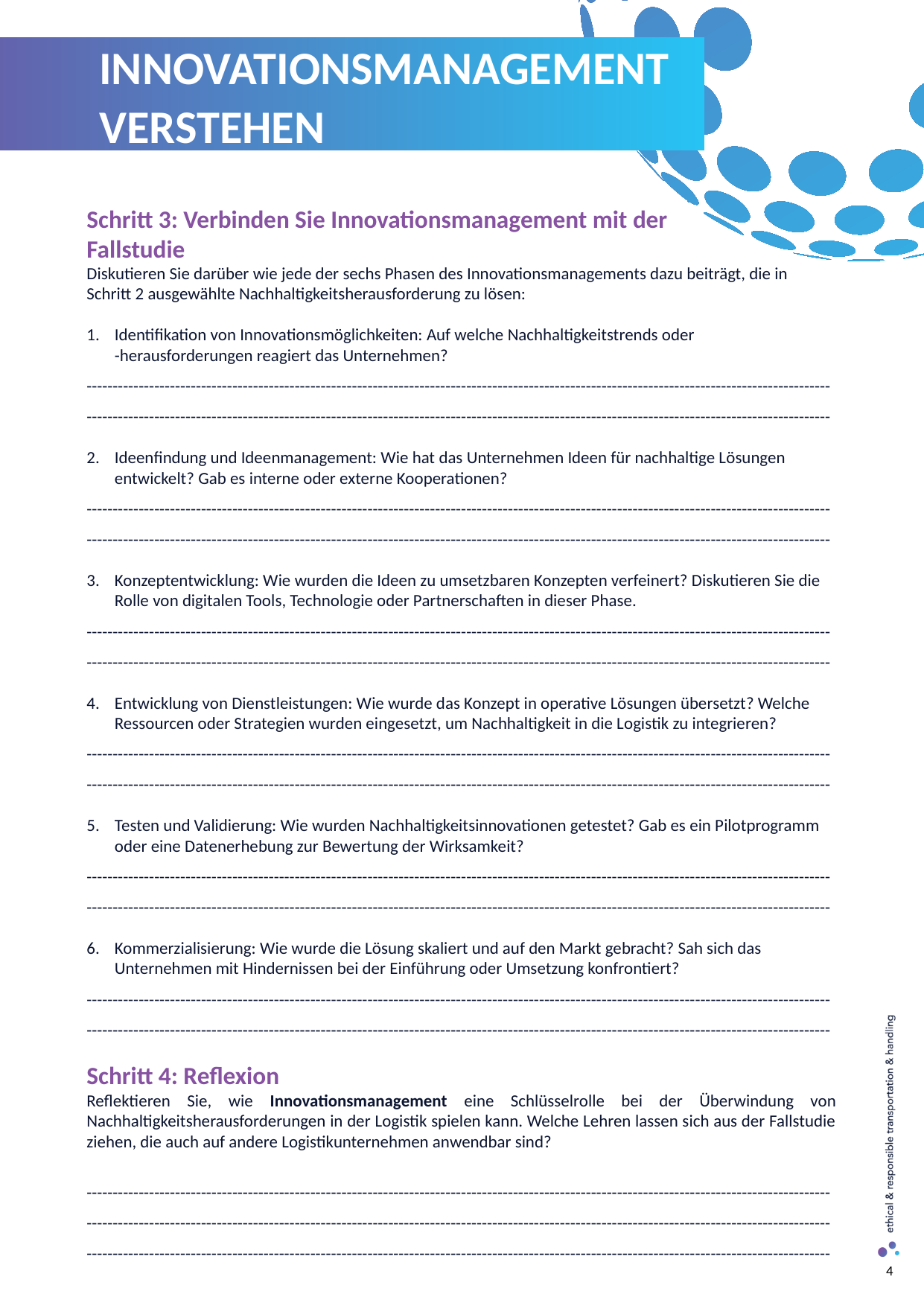

INNOVATIONSMANAGEMENT VERSTEHEN
Schritt 3: Verbinden Sie Innovationsmanagement mit der
Fallstudie
Diskutieren Sie darüber wie jede der sechs Phasen des Innovationsmanagements dazu beiträgt, die in Schritt 2 ausgewählte Nachhaltigkeitsherausforderung zu lösen:

Identifikation von Innovationsmöglichkeiten: Auf welche Nachhaltigkeitstrends oder
-herausforderungen reagiert das Unternehmen?
----------------------------------------------------------------------------------------------------------------------------------------------------------------------------------------------------------------------------------------------------------------------------------------------

Ideenfindung und Ideenmanagement: Wie hat das Unternehmen Ideen für nachhaltige Lösungen entwickelt? Gab es interne oder externe Kooperationen?
----------------------------------------------------------------------------------------------------------------------------------------------------------------------------------------------------------------------------------------------------------------------------------------------

Konzeptentwicklung: Wie wurden die Ideen zu umsetzbaren Konzepten verfeinert? Diskutieren Sie die Rolle von digitalen Tools, Technologie oder Partnerschaften in dieser Phase.
----------------------------------------------------------------------------------------------------------------------------------------------------------------------------------------------------------------------------------------------------------------------------------------------

Entwicklung von Dienstleistungen: Wie wurde das Konzept in operative Lösungen übersetzt? Welche Ressourcen oder Strategien wurden eingesetzt, um Nachhaltigkeit in die Logistik zu integrieren?
----------------------------------------------------------------------------------------------------------------------------------------------------------------------------------------------------------------------------------------------------------------------------------------------

Testen und Validierung: Wie wurden Nachhaltigkeitsinnovationen getestet? Gab es ein Pilotprogramm oder eine Datenerhebung zur Bewertung der Wirksamkeit?
----------------------------------------------------------------------------------------------------------------------------------------------------------------------------------------------------------------------------------------------------------------------------------------------

Kommerzialisierung: Wie wurde die Lösung skaliert und auf den Markt gebracht? Sah sich das Unternehmen mit Hindernissen bei der Einführung oder Umsetzung konfrontiert?
----------------------------------------------------------------------------------------------------------------------------------------------------------------------------------------------------------------------------------------------------------------------------------------------

Schritt 4: Reflexion
Reflektieren Sie, wie Innovationsmanagement eine Schlüsselrolle bei der Überwindung von Nachhaltigkeitsherausforderungen in der Logistik spielen kann. Welche Lehren lassen sich aus der Fallstudie ziehen, die auch auf andere Logistikunternehmen anwendbar sind?

---------------------------------------------------------------------------------------------------------------------------------------------------------------------------------------------------------------------------------------------------------------------------------------------------------------------------------------------------------------------------------------------------------------------------------------------

4